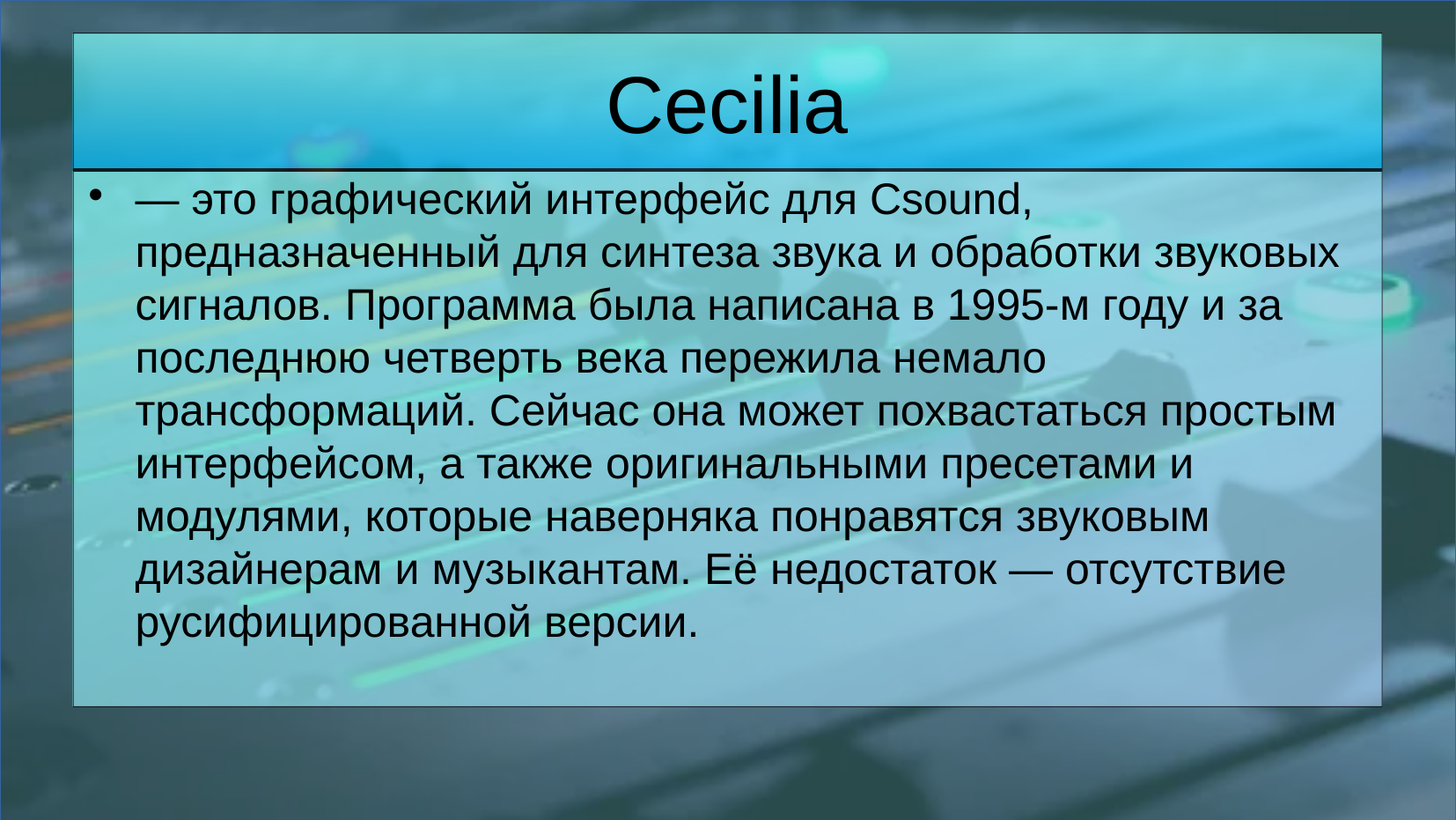

Cecilia
— это графический интерфейс для Csound, предназначенный для синтеза звука и обработки звуковых сигналов. Программа была написана в 1995-м году и за последнюю четверть века пережила немало трансформаций. Сейчас она может похвастаться простым интерфейсом, а также оригинальными пресетами и модулями, которые наверняка понравятся звуковым дизайнерам и музыкантам. Её недостаток — отсутствие русифицированной версии.